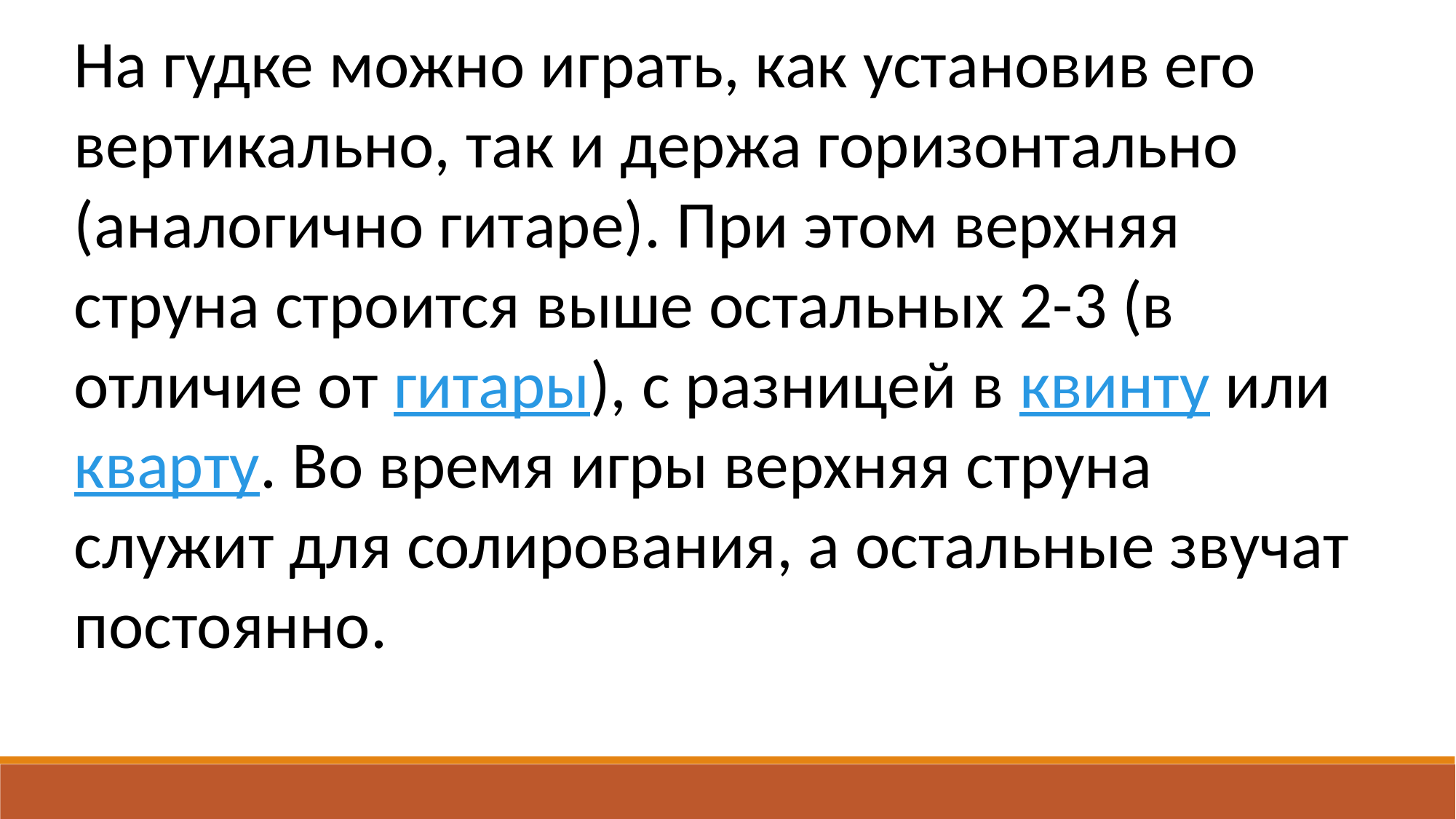

На гудке можно играть, как установив его вертикально, так и держа горизонтально (аналогично гитаре). При этом верхняя струна строится выше остальных 2-3 (в отличие от гитары), с разницей в квинту или кварту. Во время игры верхняя струна служит для солирования, а остальные звучат постоянно.